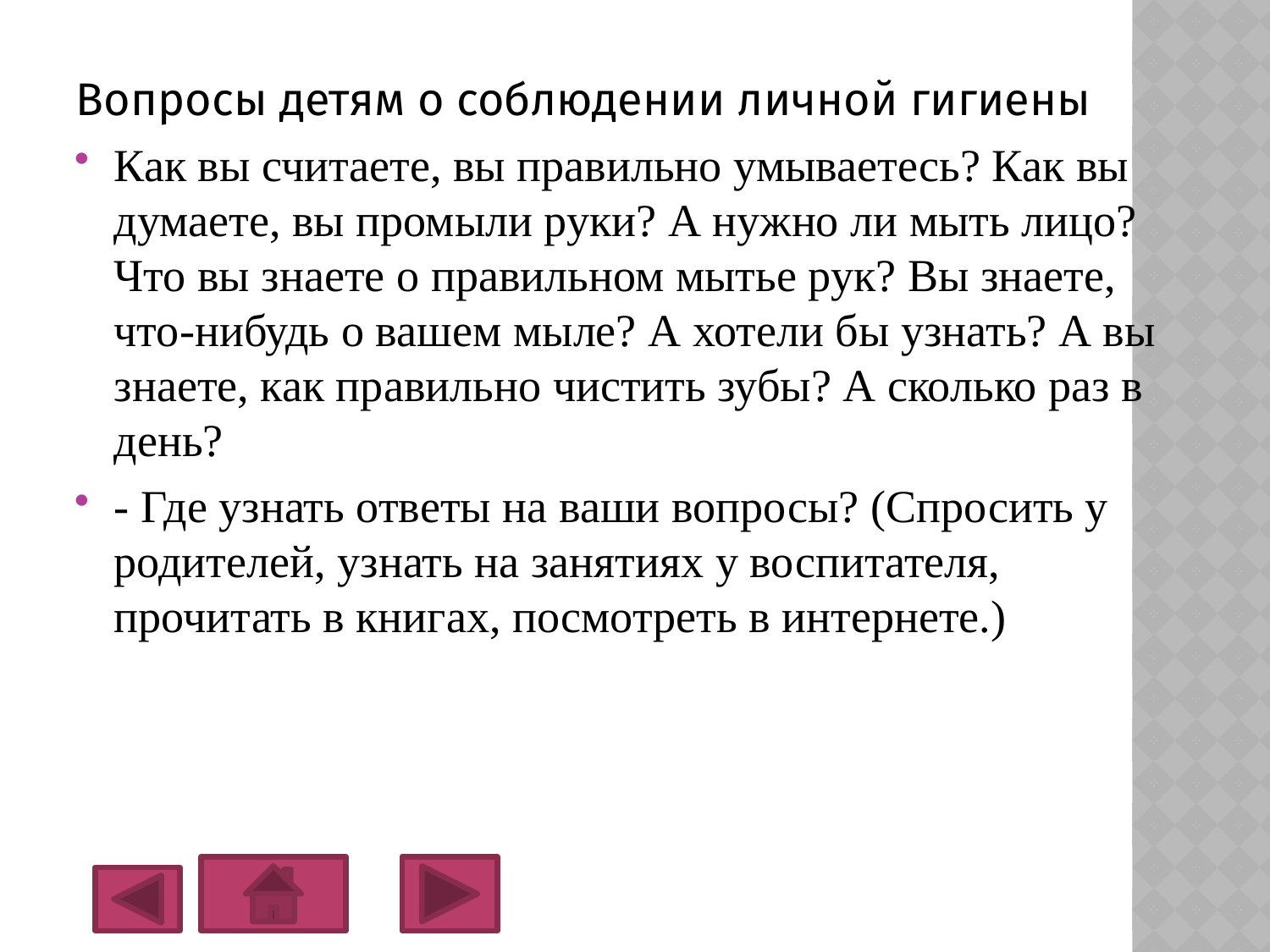

Вопросы детям о соблюдении личной гигиены
Как вы считаете, вы правильно умываетесь? Как вы думаете, вы промыли руки? А нужно ли мыть лицо? Что вы знаете о правильном мытье рук? Вы знаете, что-нибудь о вашем мыле? А хотели бы узнать? А вы знаете, как правильно чистить зубы? А сколько раз в день?
- Где узнать ответы на ваши вопросы? (Спросить у родителей, узнать на занятиях у воспитателя, прочитать в книгах, посмотреть в интернете.)